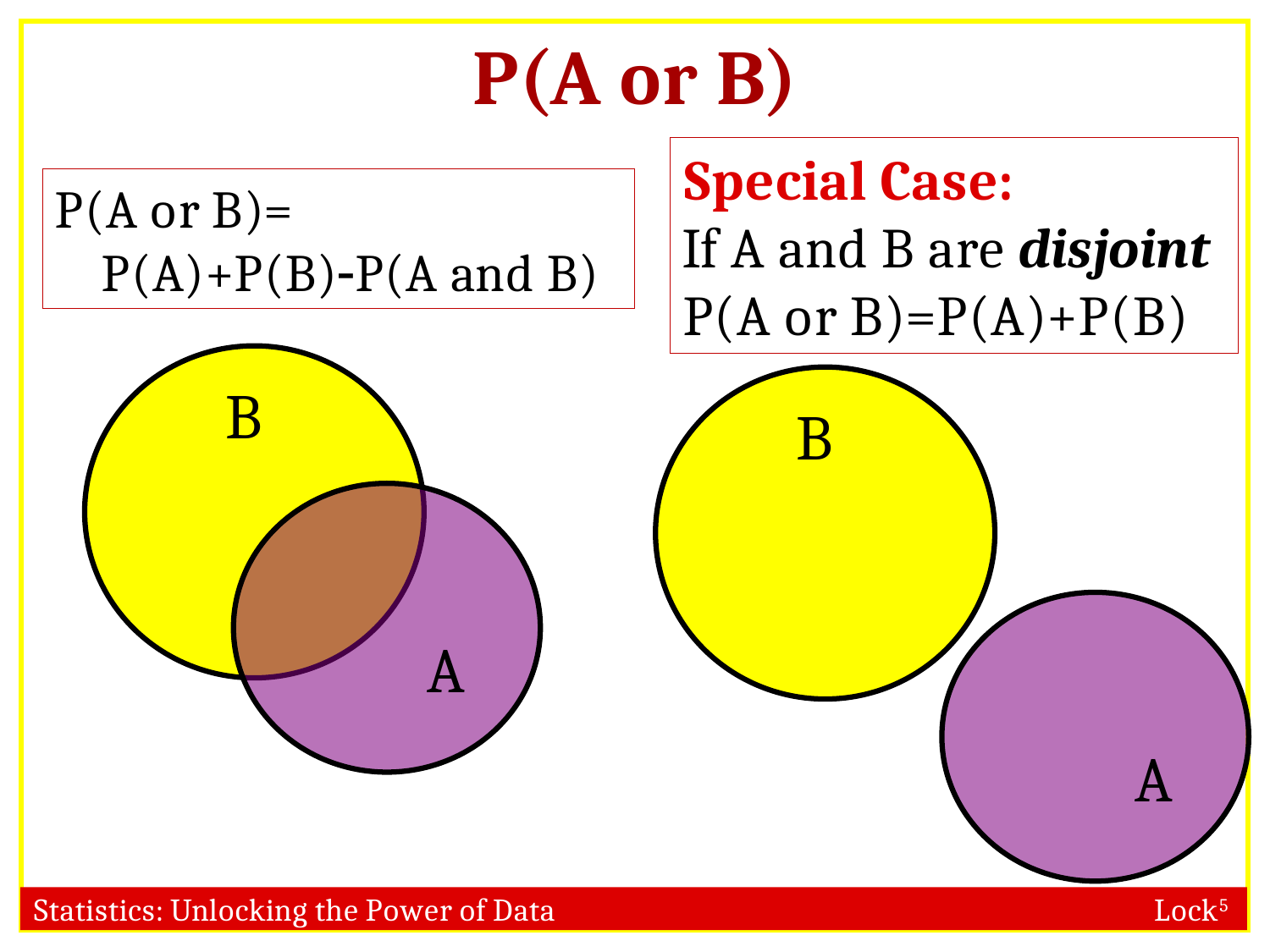

P(A or B)
Special Case:
If A and B are disjoint
P(A or B)=P(A)+P(B)
P(A or B)=
    P(A)+P(B)−P(A and B)

B
B

A
A